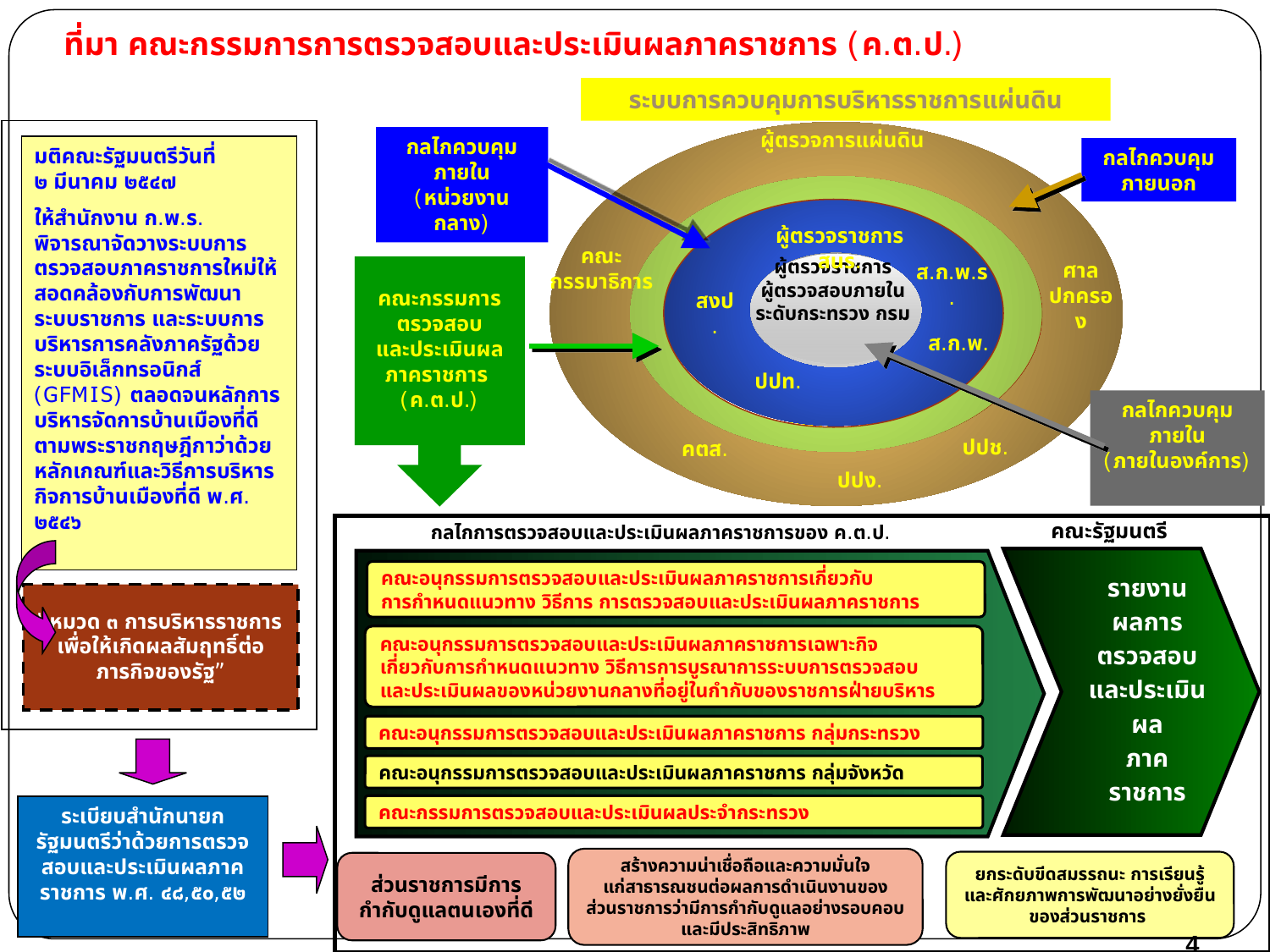

ที่มา คณะกรรมการการตรวจสอบและประเมินผลภาคราชการ (ค.ต.ป.)
ระบบการควบคุมการบริหารราชการแผ่นดิน
ผู้ตรวจการแผ่นดิน

มติคณะรัฐมนตรีวันที่
๒ มีนาคม ๒๕๔๗
ให้สำนักงาน ก.พ.ร. พิจารณาจัดวางระบบการตรวจสอบภาคราชการใหม่ให้สอดคล้องกับการพัฒนาระบบราชการ และระบบการบริหารการคลังภาครัฐด้วยระบบอิเล็กทรอนิกส์ (GFMIS) ตลอดจนหลักการบริหารจัดการบ้านเมืองที่ดีตามพระราชกฤษฎีกาว่าด้วยหลักเกณฑ์และวิธีการบริหารกิจการบ้านเมืองที่ดี พ.ศ. ๒๕๔๖

“หมวด ๓ การบริหารราชการเพื่อให้เกิดผลสัมฤทธิ์ต่อภารกิจของรัฐ”

กลไกควบคุมภายใน
(หน่วยงานกลาง)
กลไกควบคุมภายนอก

3

ผู้ตรวจราชการ สนร.
คณะ
กรรมาธิการ
ผู้ตรวจราชการ
ผู้ตรวจสอบภายใน
ระดับกระทรวง กรม

ศาล
ปกครอง
ส.ก.พ.ร.
คณะกรรมการ
ตรวจสอบ
และประเมินผล
ภาคราชการ
(ค.ต.ป.)

สงป.
ส.ก.พ.
สศช.
ปปท.
กรมบัญชีกลาง
กลไกควบคุมภายใน
(ภายในองค์การ)
ปปช.
คตส.
ปปง.
คณะรัฐมนตรี
กลไกการตรวจสอบและประเมินผลภาคราชการของ ค.ต.ป.

คณะอนุกรรมการตรวจสอบและประเมินผลภาคราชการเกี่ยวกับ
การกำหนดแนวทาง วิธีการ การตรวจสอบและประเมินผลภาคราชการ
คณะอนุกรรมการตรวจสอบและประเมินผลภาคราชการเฉพาะกิจ
เกี่ยวกับการกำหนดแนวทาง วิธีการการบูรณาการระบบการตรวจสอบ
และประเมินผลของหน่วยงานกลางที่อยู่ในกำกับของราชการฝ่ายบริหาร
รายงาน
ผลการตรวจสอบ
และประเมินผล
ภาคราชการ
คณะอนุกรรมการตรวจสอบและประเมินผลภาคราชการ กลุ่มกระทรวง
คณะอนุกรรมการตรวจสอบและประเมินผลภาคราชการ กลุ่มจังหวัด
คณะกรรมการตรวจสอบและประเมินผลประจำกระทรวง

ระเบียบสำนักนายกรัฐมนตรีว่าด้วยการตรวจสอบและประเมินผลภาคราชการ พ.ศ. ๔๘,๕๐,๕๒

สร้างความน่าเชื่อถือและความมั่นใจ
แก่สาธารณชนต่อผลการดำเนินงานของ
ส่วนราชการว่ามีการกำกับดูแลอย่างรอบคอบและมีประสิทธิภาพ
ยกระดับขีดสมรรถนะ การเรียนรู้ และศักยภาพการพัฒนาอย่างยั่งยืนของส่วนราชการ
ส่วนราชการมีการกำกับดูแลตนเองที่ดี
4